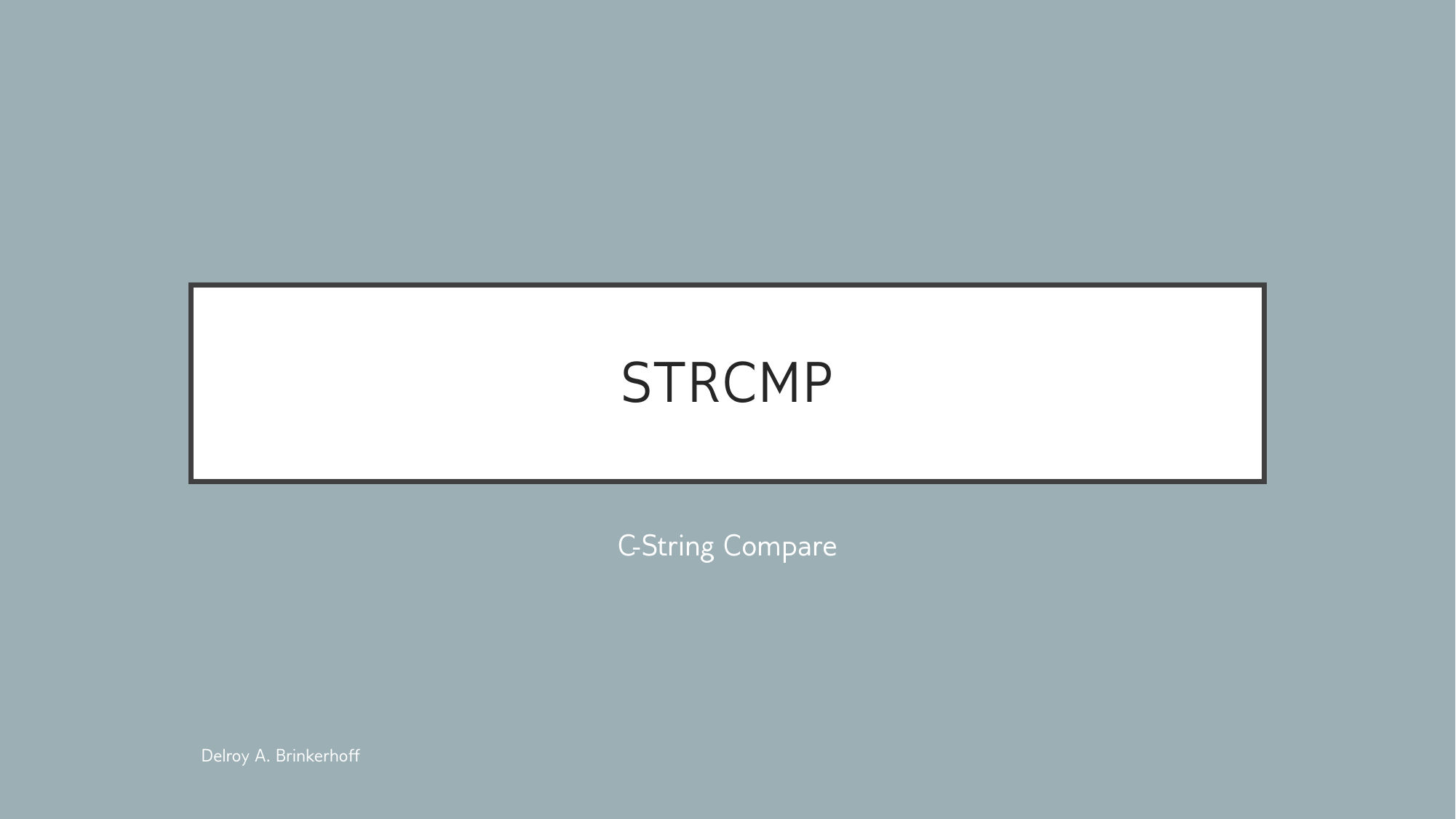

# strcmp
C-String Compare
Delroy A. Brinkerhoff